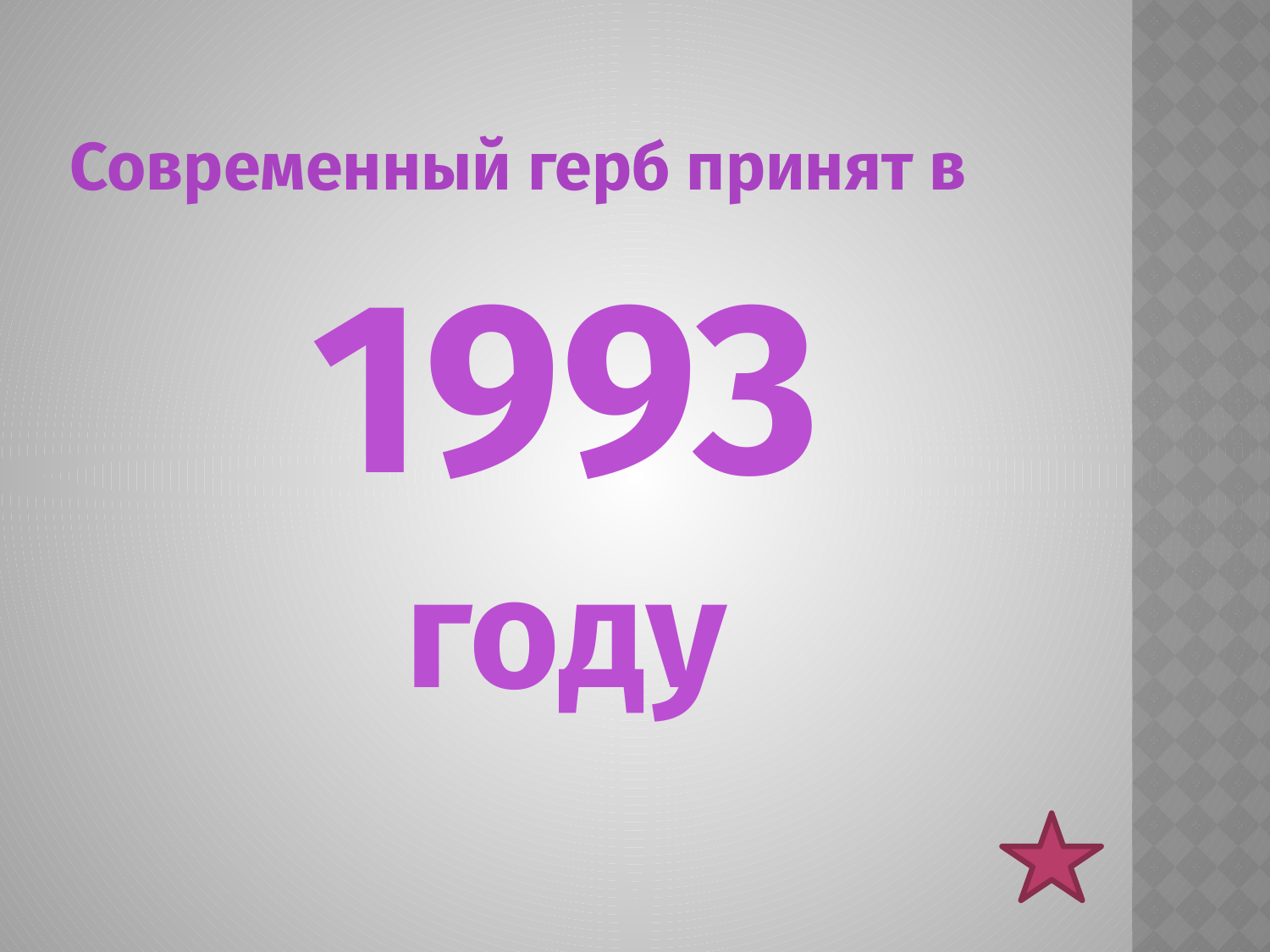

# Современный герб принят в
1993
году